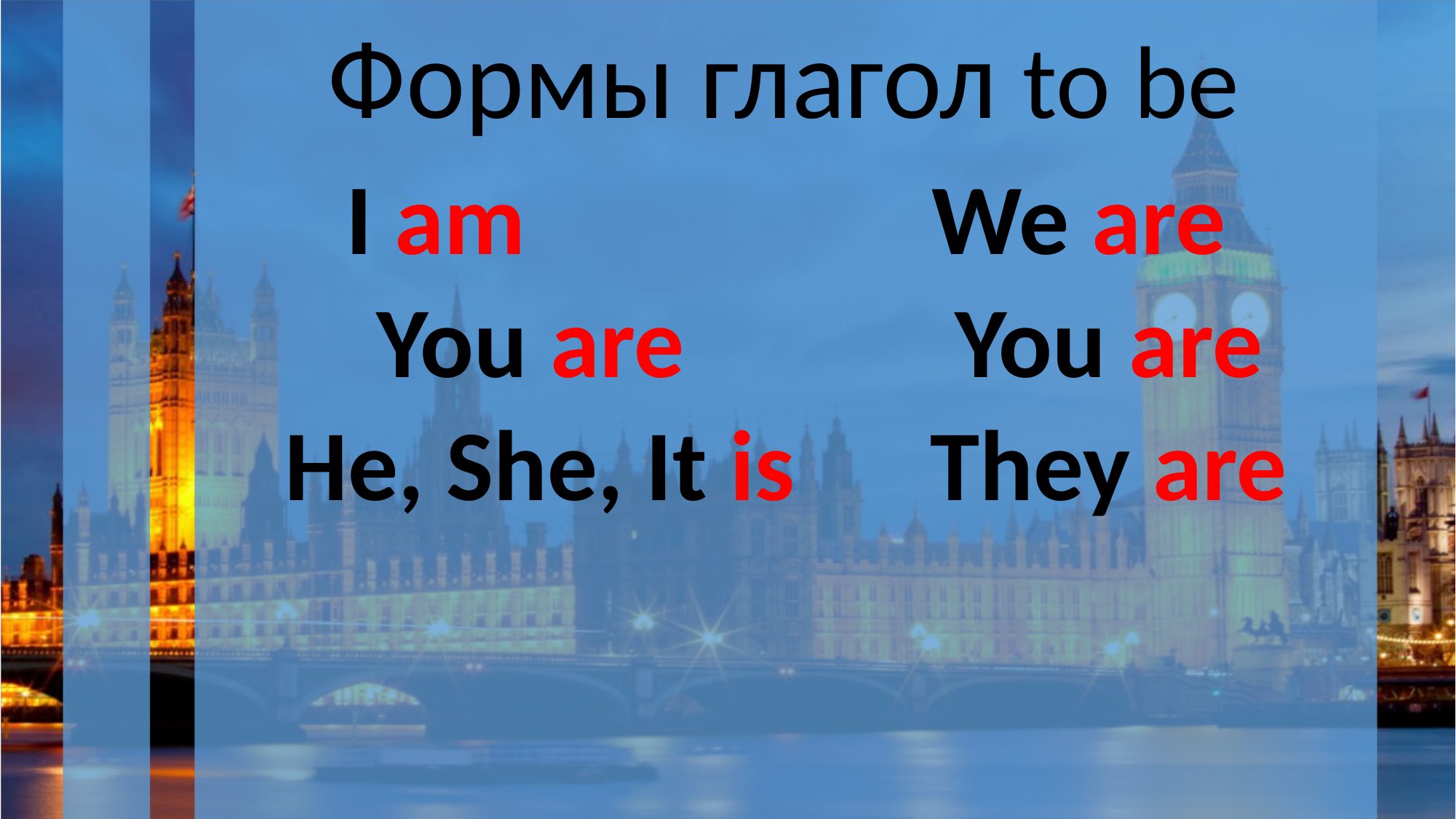

# Формы глагол to be
I am                  We are
   You are            You are
He, She, It is      They are